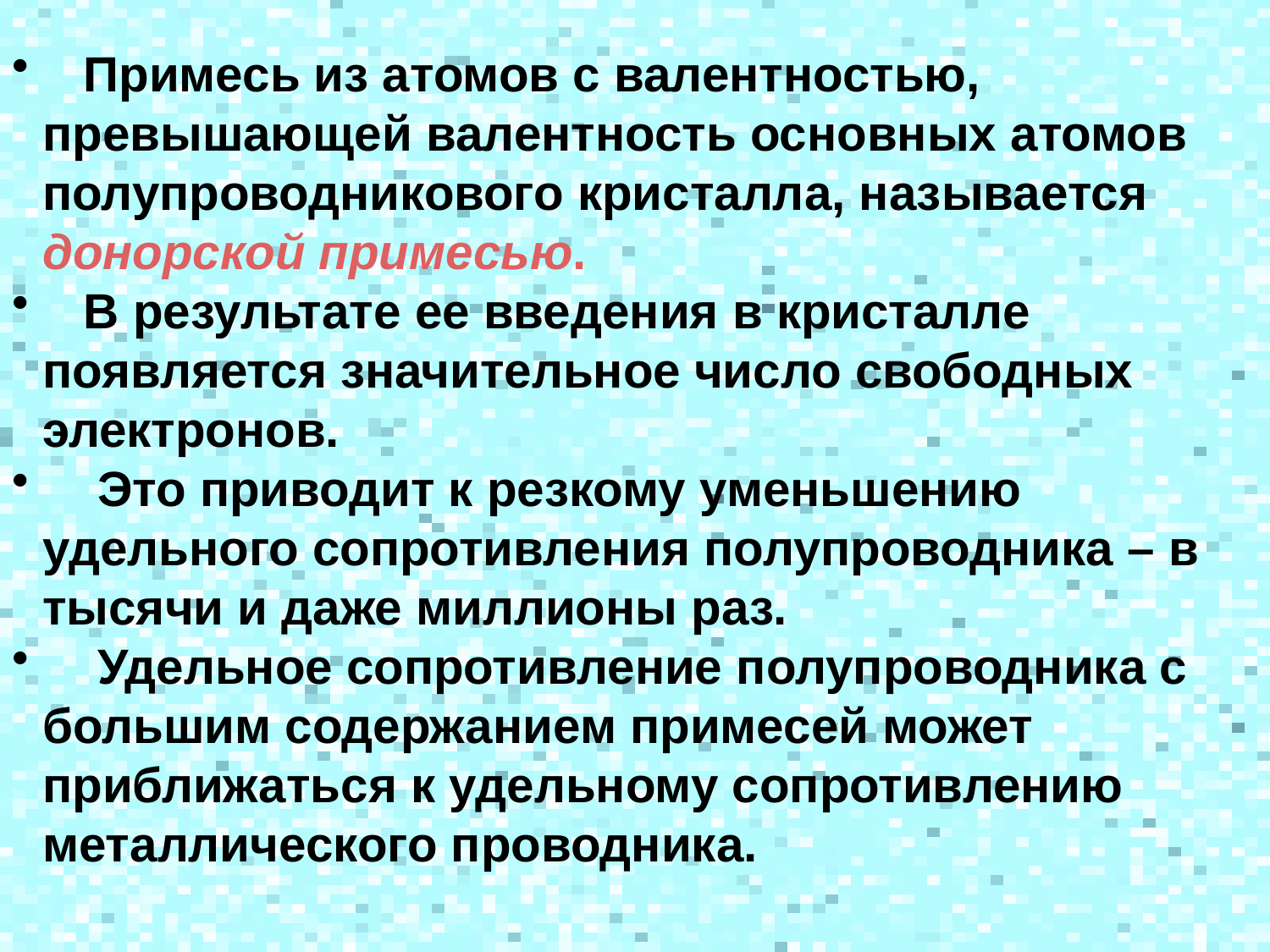

Примесь из атомов с валентностью, превышающей валентность основных атомов полупроводникового кристалла, называется донорской примесью.
   В результате ее введения в кристалле появляется значительное число свободных электронов.
    Это приводит к резкому уменьшению удельного сопротивления полупроводника – в тысячи и даже миллионы раз.
    Удельное сопротивление полупроводника с большим содержанием примесей может приближаться к удельному сопротивлению металлического проводника.